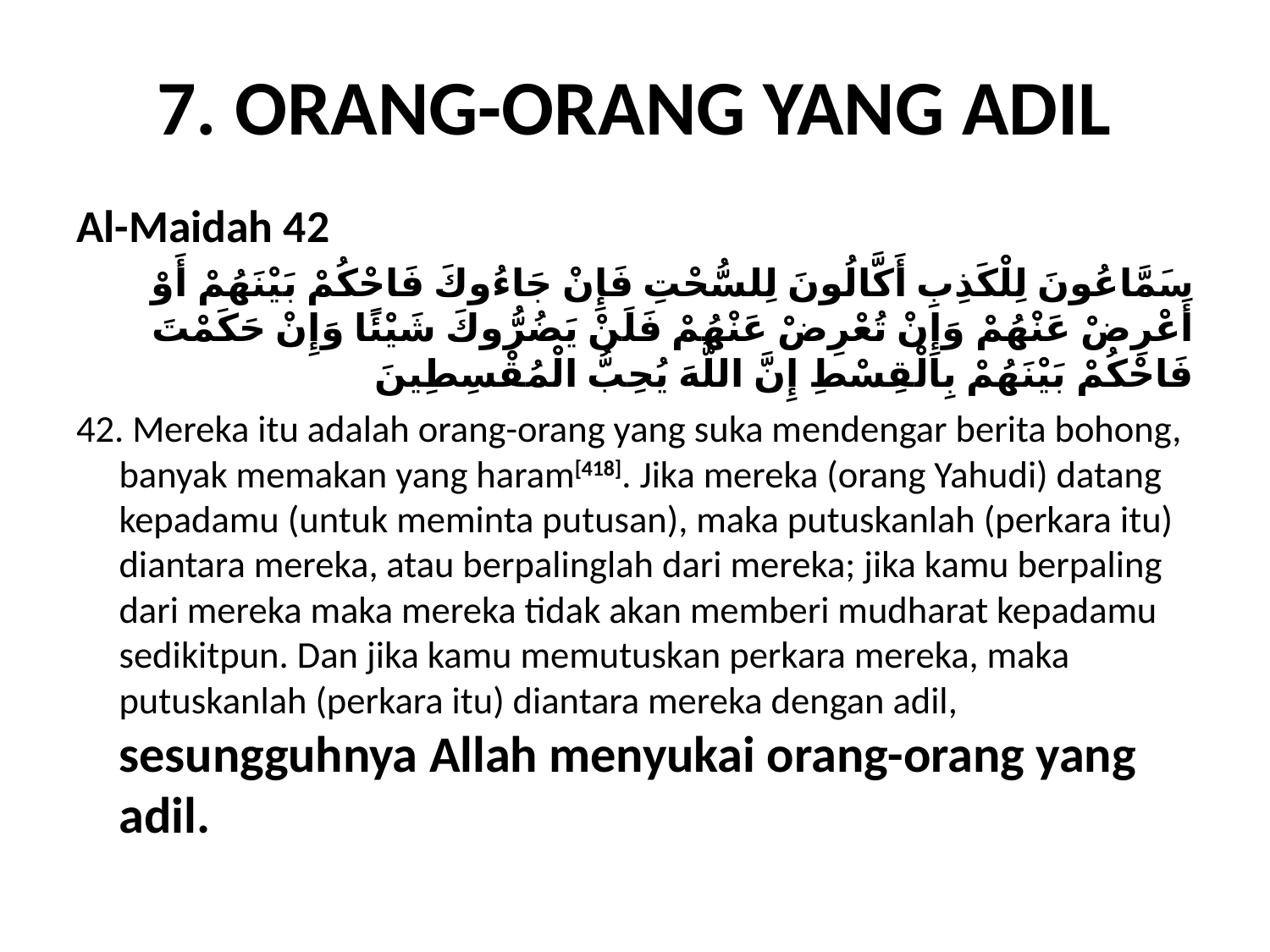

# 7. ORANG-ORANG YANG ADIL
Al-Maidah 42
سَمَّاعُونَ لِلْكَذِبِ أَكَّالُونَ لِلسُّحْتِ فَإِنْ جَاءُوكَ فَاحْكُمْ بَيْنَهُمْ أَوْ أَعْرِضْ عَنْهُمْ وَإِنْ تُعْرِضْ عَنْهُمْ فَلَنْ يَضُرُّوكَ شَيْئًا وَإِنْ حَكَمْتَ فَاحْكُمْ بَيْنَهُمْ بِالْقِسْطِ إِنَّ اللَّهَ يُحِبُّ الْمُقْسِطِينَ
42. Mereka itu adalah orang-orang yang suka mendengar berita bohong, banyak memakan yang haram[418]. Jika mereka (orang Yahudi) datang kepadamu (untuk meminta putusan), maka putuskanlah (perkara itu) diantara mereka, atau berpalinglah dari mereka; jika kamu berpaling dari mereka maka mereka tidak akan memberi mudharat kepadamu sedikitpun. Dan jika kamu memutuskan perkara mereka, maka putuskanlah (perkara itu) diantara mereka dengan adil, sesungguhnya Allah menyukai orang-orang yang adil.